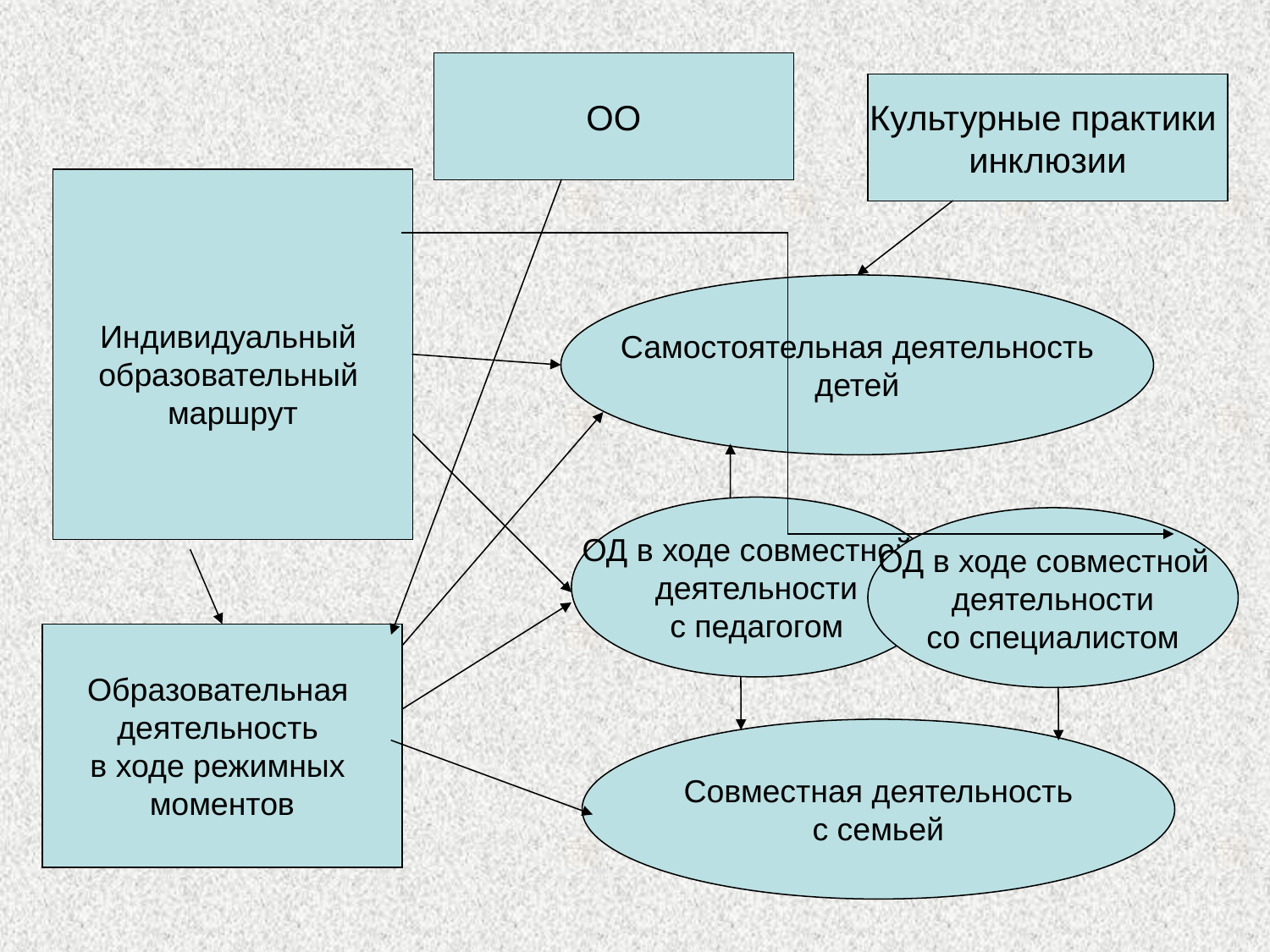

ОО
Культурные практики
инклюзии

Индивидуальный
образовательный
маршрут

Самостоятельная деятельность
детей

ОД в ходе совместной
деятельности
с педагогом
ОД в ходе совместной
деятельности
со специалистом

Образовательная
деятельность
в ходе режимных
моментов

Совместная деятельность
с семьей